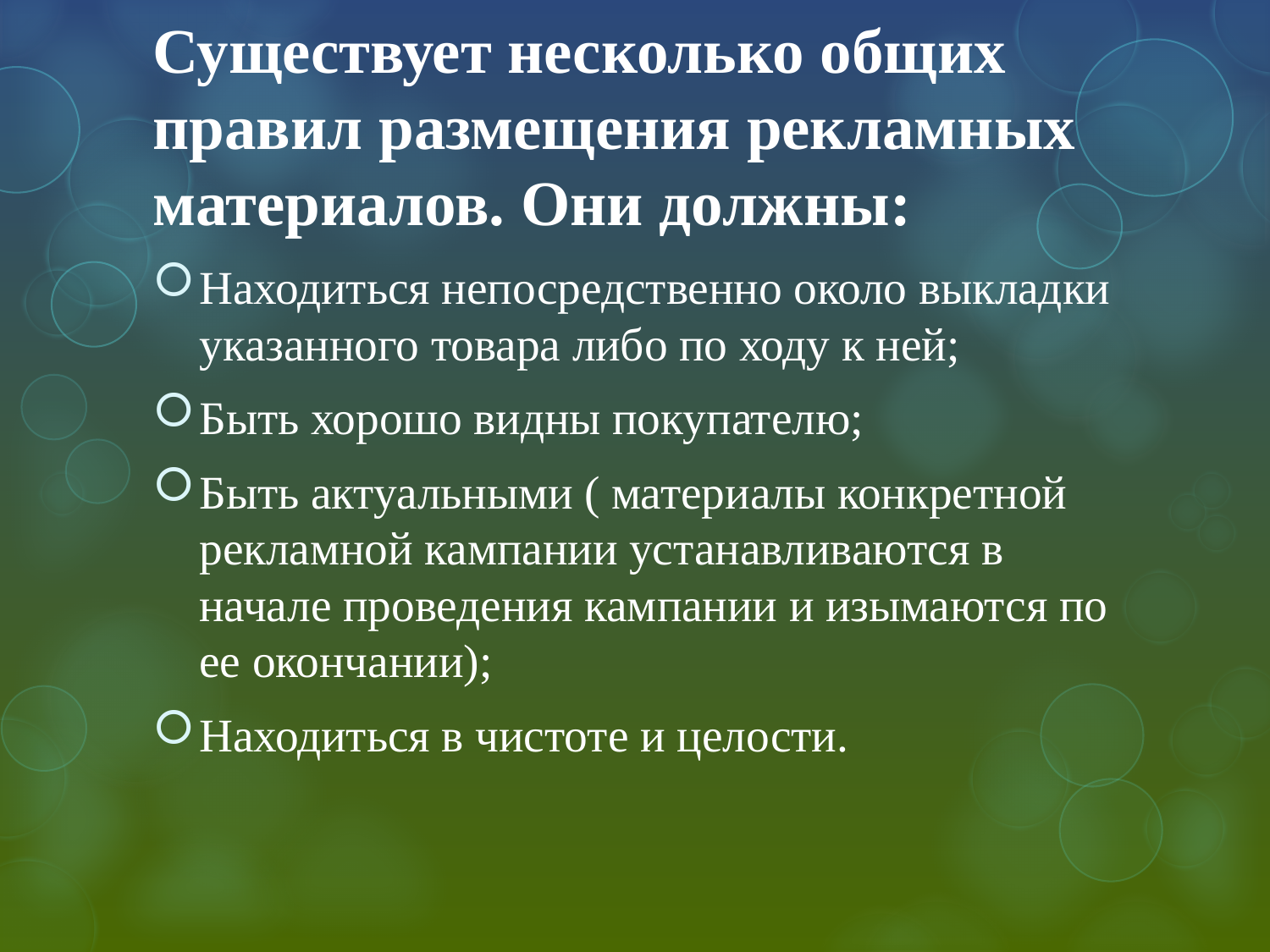

# Существует несколько общих правил размещения рекламных материалов. Они должны:
Находиться непосредственно около выкладки указанного товара либо по ходу к ней;
Быть хорошо видны покупателю;
Быть актуальными ( материалы конкретной рекламной кампании устанавливаются в начале проведения кампании и изымаются по ее окончании);
Находиться в чистоте и целости.